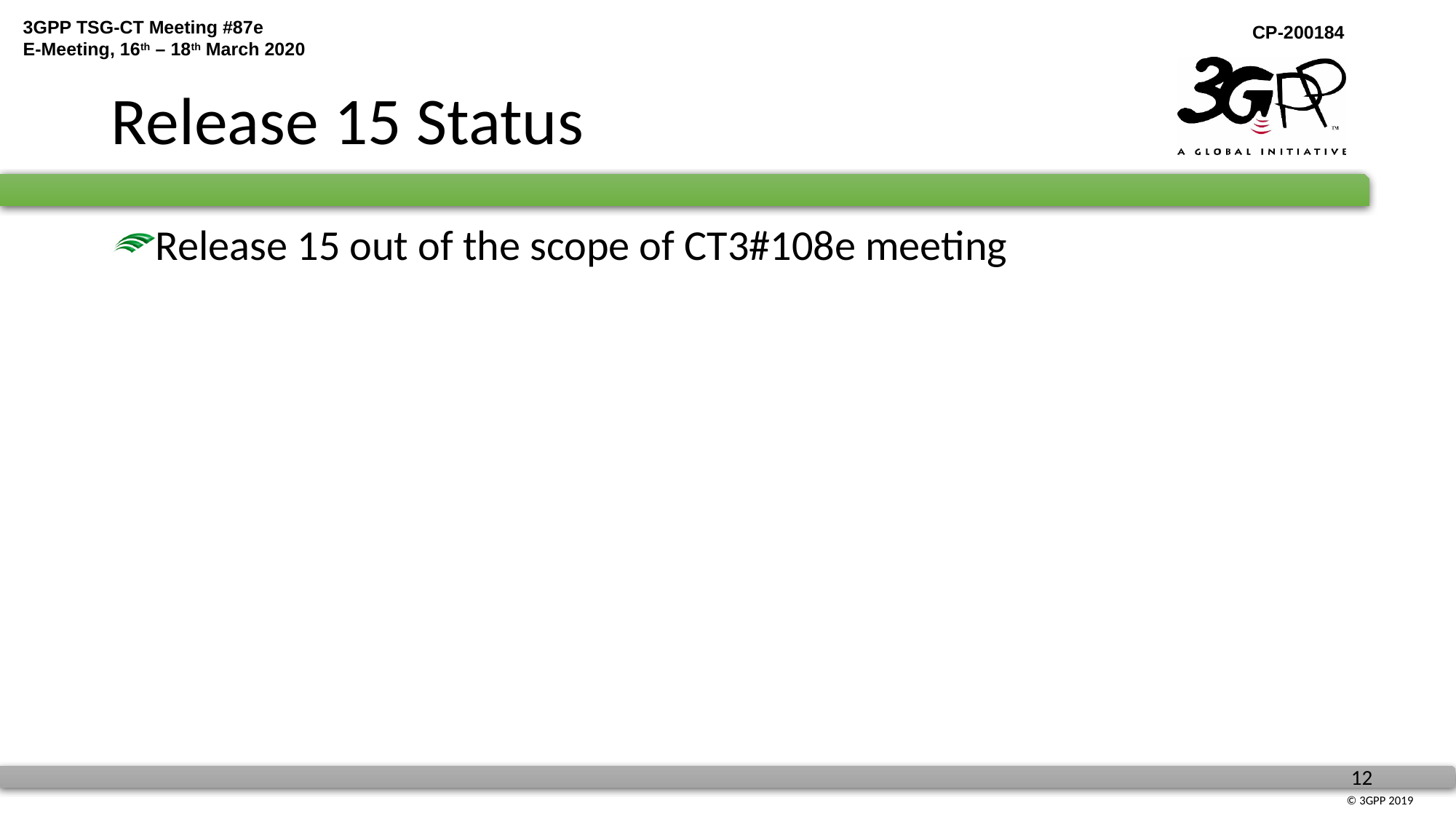

# Release 15 Status
Release 15 out of the scope of CT3#108e meeting